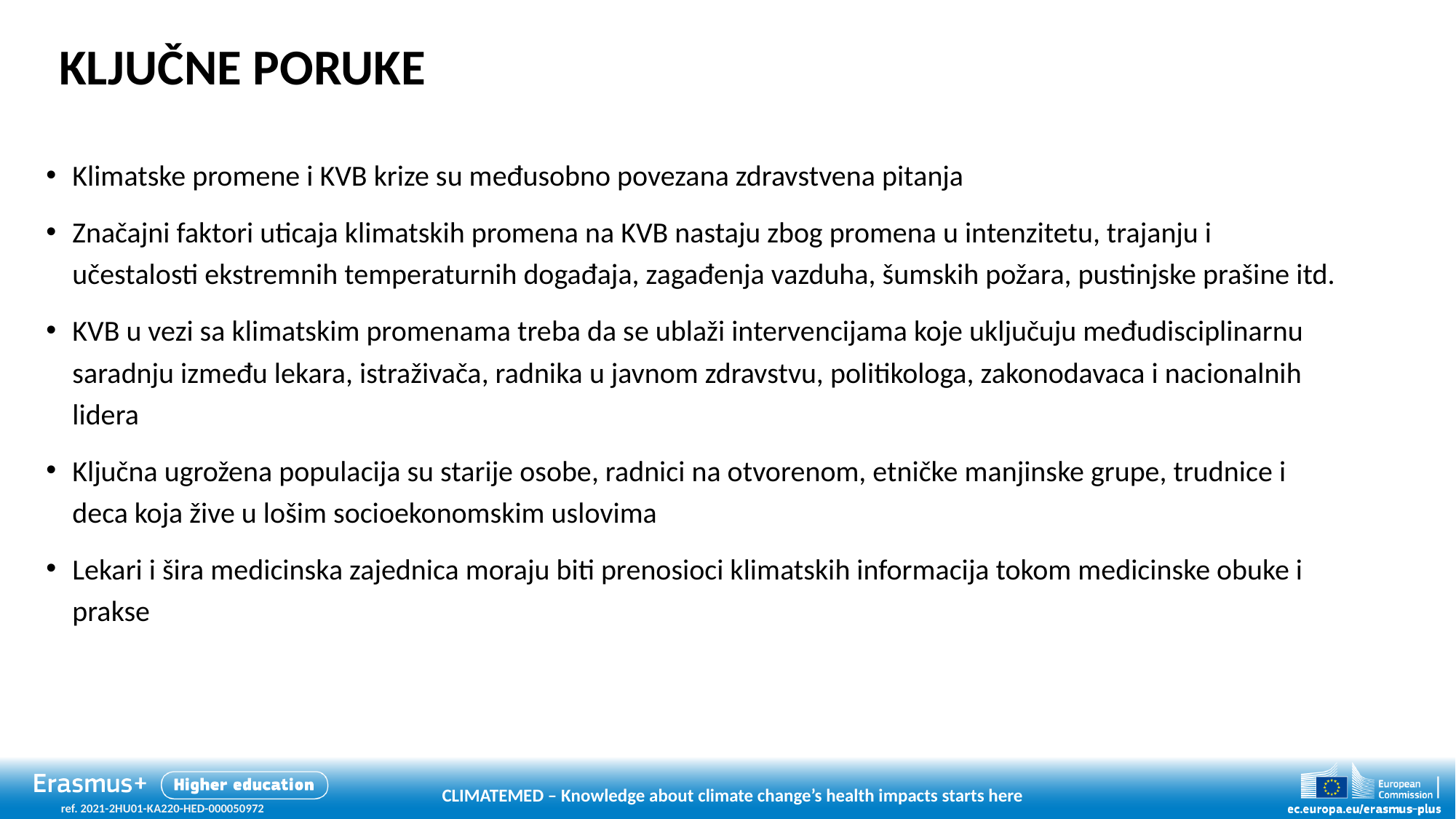

# KLJUČNE PORUKE
Klimatske promene i KVB krize su međusobno povezana zdravstvena pitanja
Značajni faktori uticaja klimatskih promena na KVB nastaju zbog promena u intenzitetu, trajanju i učestalosti ekstremnih temperaturnih događaja, zagađenja vazduha, šumskih požara, pustinjske prašine itd.
KVB u vezi sa klimatskim promenama treba da se ublaži intervencijama koje uključuju međudisciplinarnu saradnju između lekara, istraživača, radnika u javnom zdravstvu, politikologa, zakonodavaca i nacionalnih lidera
Ključna ugrožena populacija su starije osobe, radnici na otvorenom, etničke manjinske grupe, trudnice i deca koja žive u lošim socioekonomskim uslovima
Lekari i šira medicinska zajednica moraju biti prenosioci klimatskih informacija tokom medicinske obuke i prakse